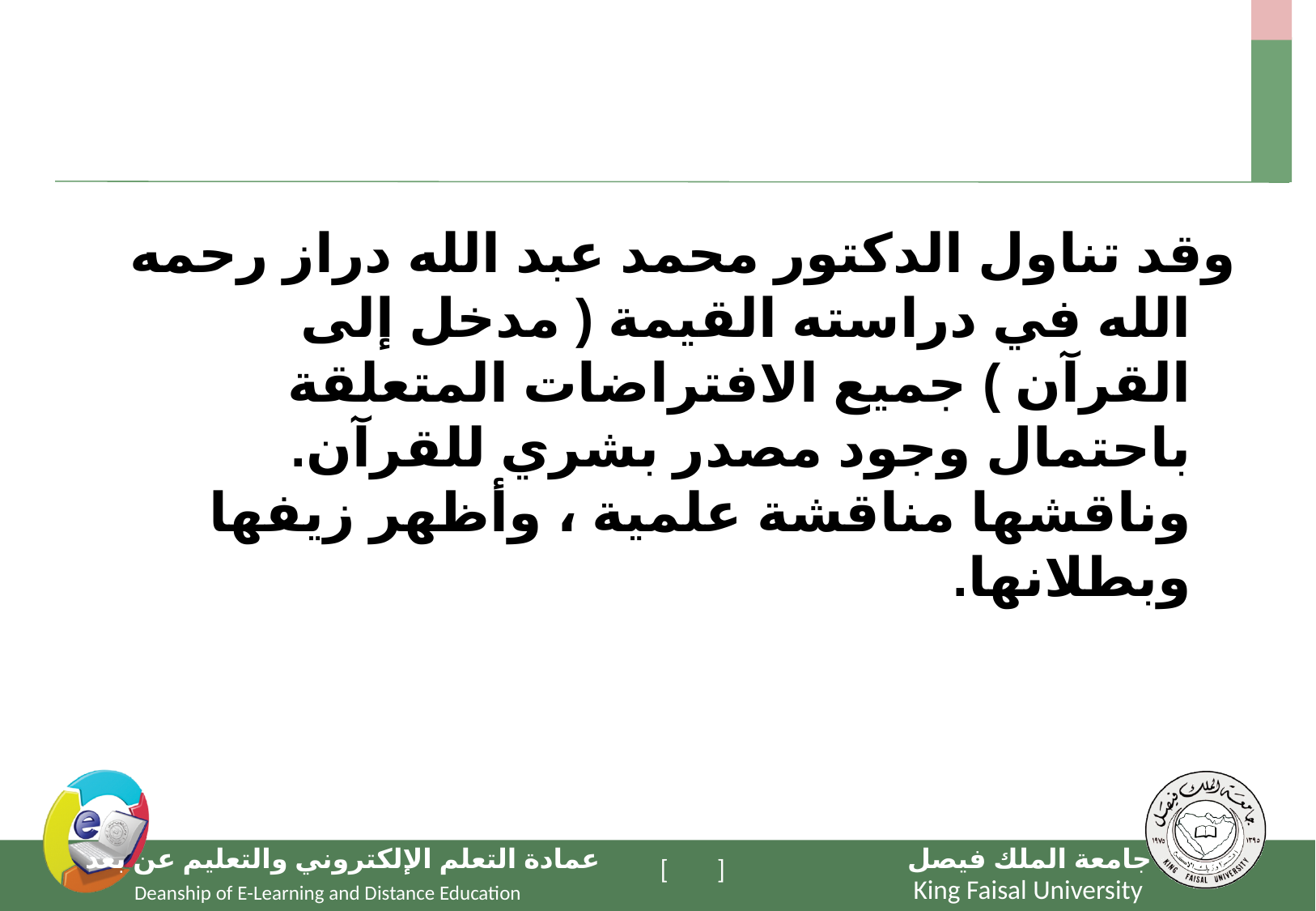

#
وقد تناول الدكتور محمد عبد الله دراز رحمه الله في دراسته القيمة ( مدخل إلى القرآن ) جميع الافتراضات المتعلقة باحتمال وجود مصدر بشري للقرآن. وناقشها مناقشة علمية ، وأظهر زيفها وبطلانها.